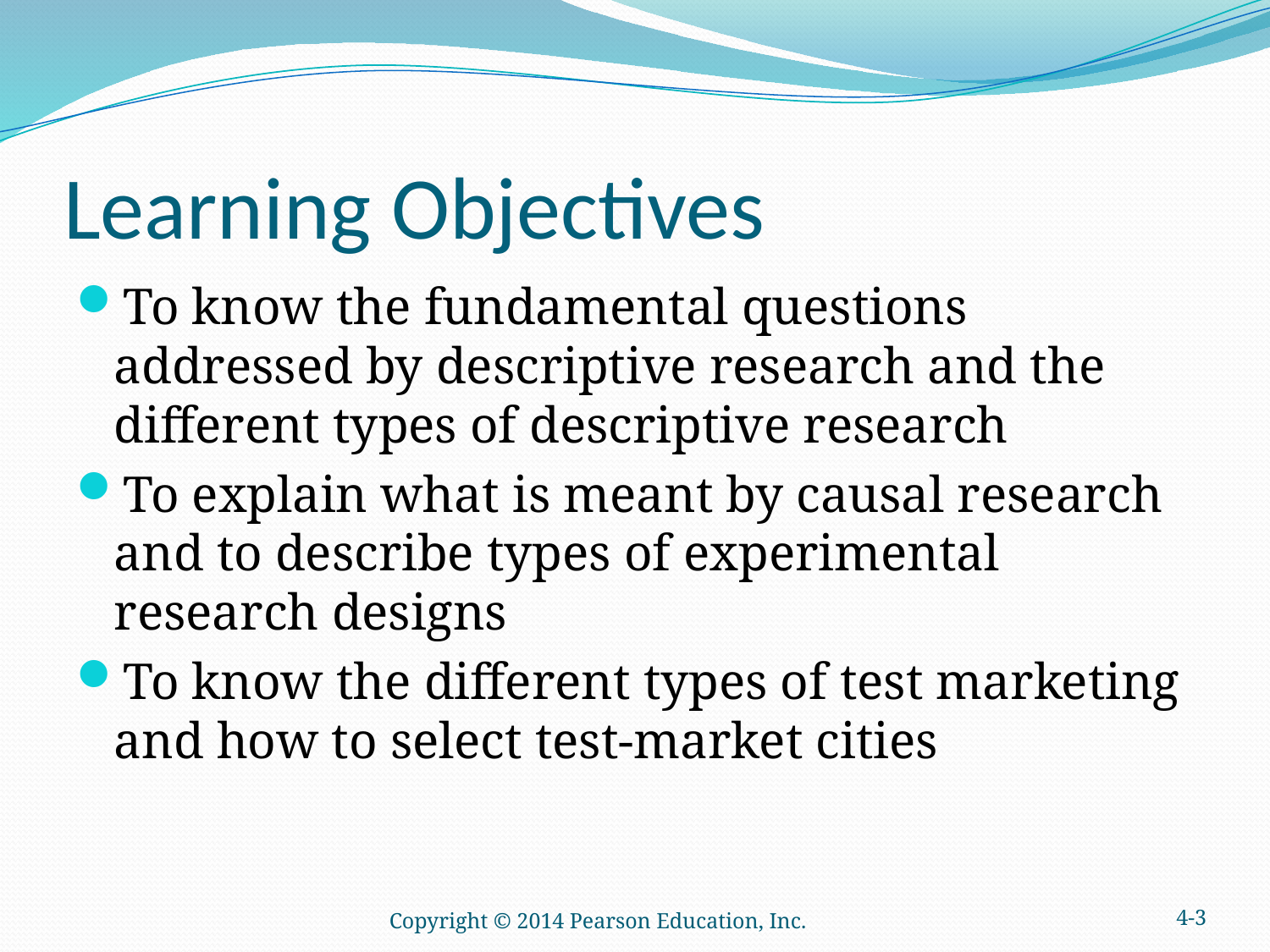

# Learning Objectives
To know the fundamental questions addressed by descriptive research and the different types of descriptive research
To explain what is meant by causal research and to describe types of experimental research designs
To know the different types of test marketing and how to select test-market cities

Copyright © 2014 Pearson Education, Inc.
4-3